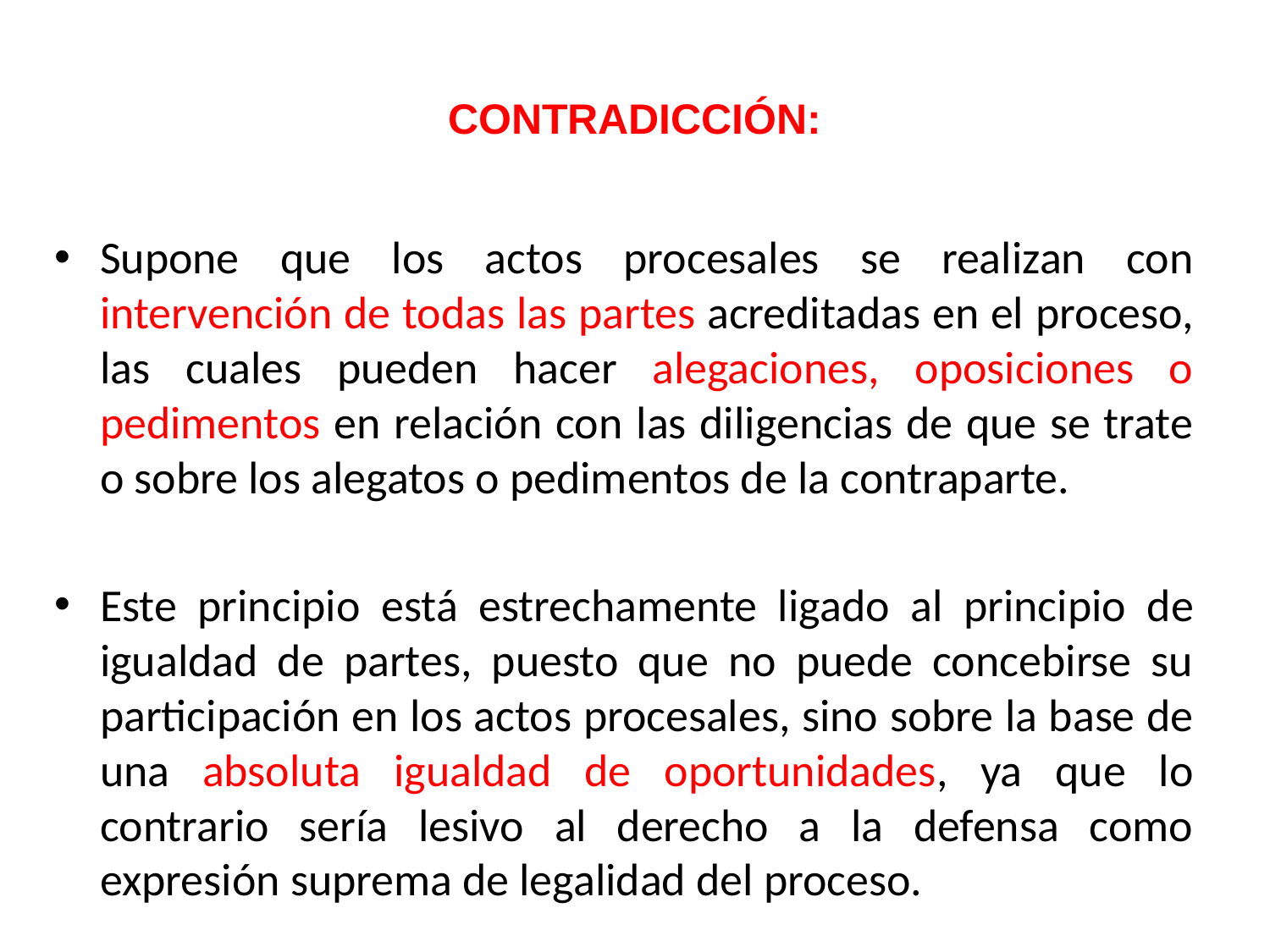

# CONTRADICCIÓN:
Supone que los actos procesales se realizan con intervención de todas las partes acreditadas en el proceso, las cuales pueden hacer alegaciones, oposiciones o pedimentos en relación con las diligencias de que se trate o sobre los alegatos o pedimentos de la contraparte.

Este principio está estrechamente ligado al principio de igualdad de partes, puesto que no puede concebirse su participación en los actos procesales, sino sobre la base de una absoluta igualdad de oportunidades, ya que lo contrario sería lesivo al derecho a la defensa como expresión suprema de legalidad del proceso.